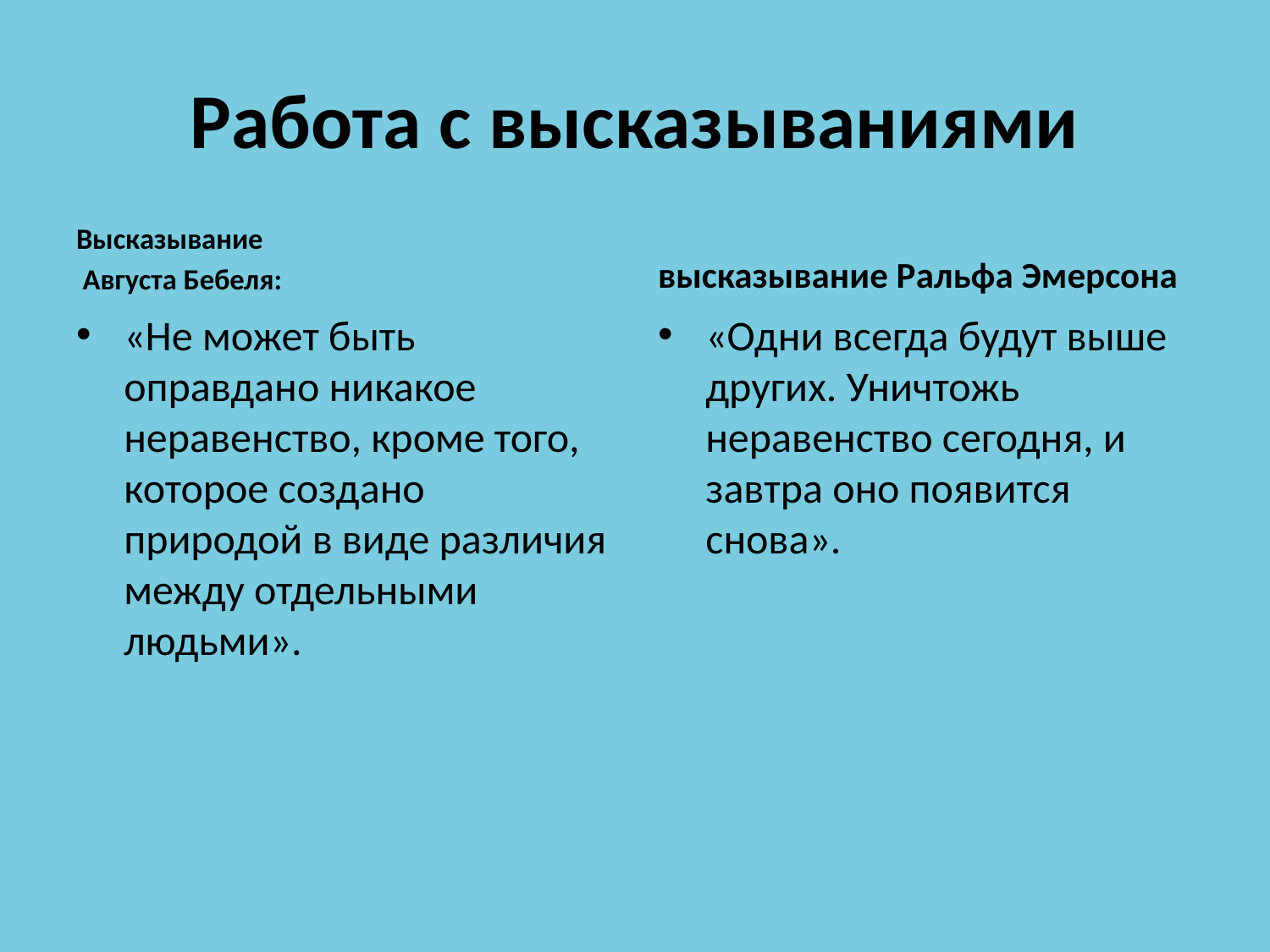

# Работа с высказываниями
Высказывание
 Августа Бебеля:
высказывание Ральфа Эмерсона
«Не может быть оправдано никакое неравенство, кроме того, которое создано природой в виде различия между отдельными людьми».
«Одни всегда будут выше других. Уничтожь неравенство сегодня, и завтра оно появится снова».